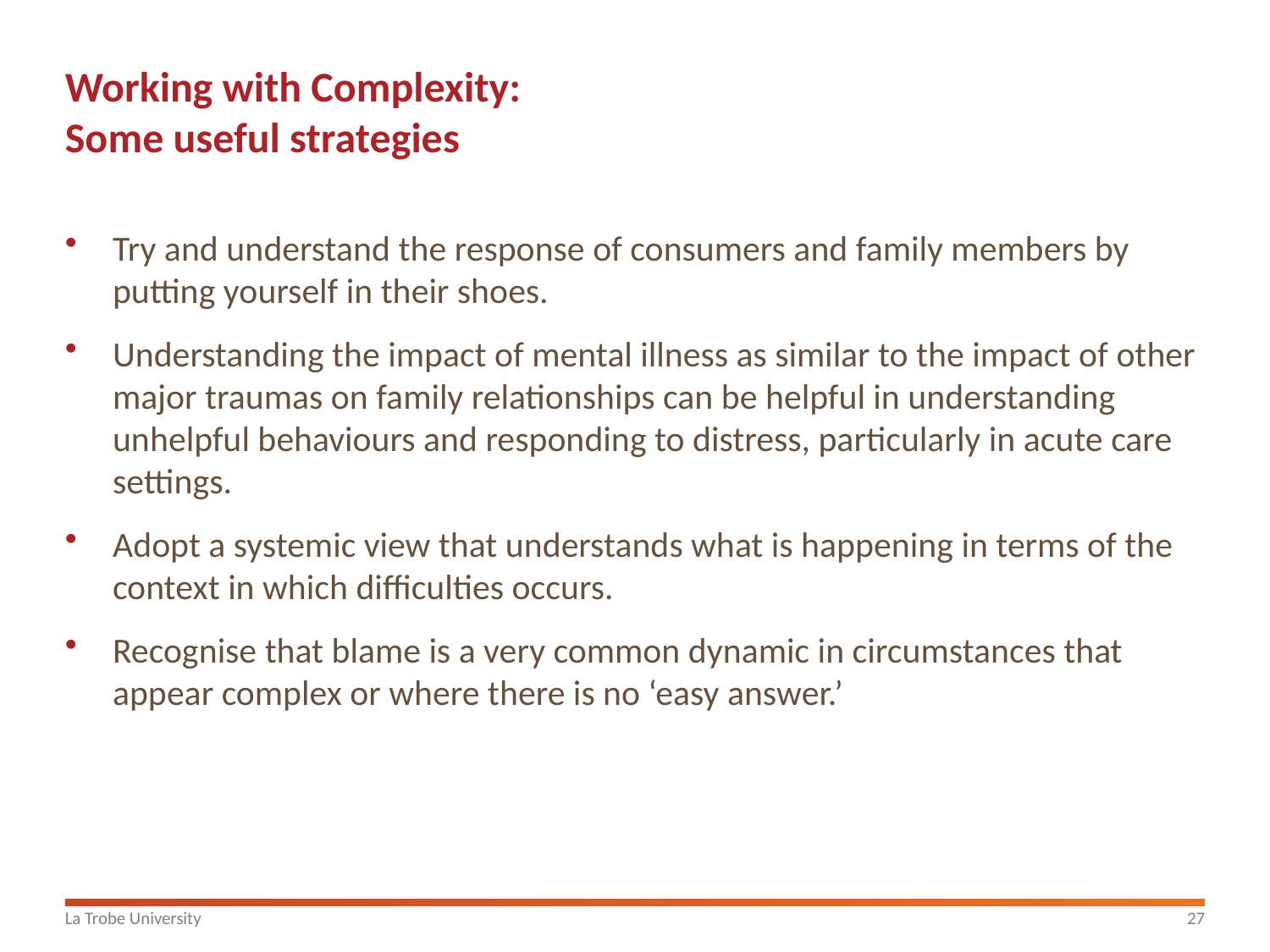

# Working with Complexity: Some useful strategies
Try and understand the response of consumers and family members by putting yourself in their shoes.
Understanding the impact of mental illness as similar to the impact of other major traumas on family relationships can be helpful in understanding unhelpful behaviours and responding to distress, particularly in acute care settings.
Adopt a systemic view that understands what is happening in terms of the context in which difficulties occurs.
Recognise that blame is a very common dynamic in circumstances that appear complex or where there is no ‘easy answer.’